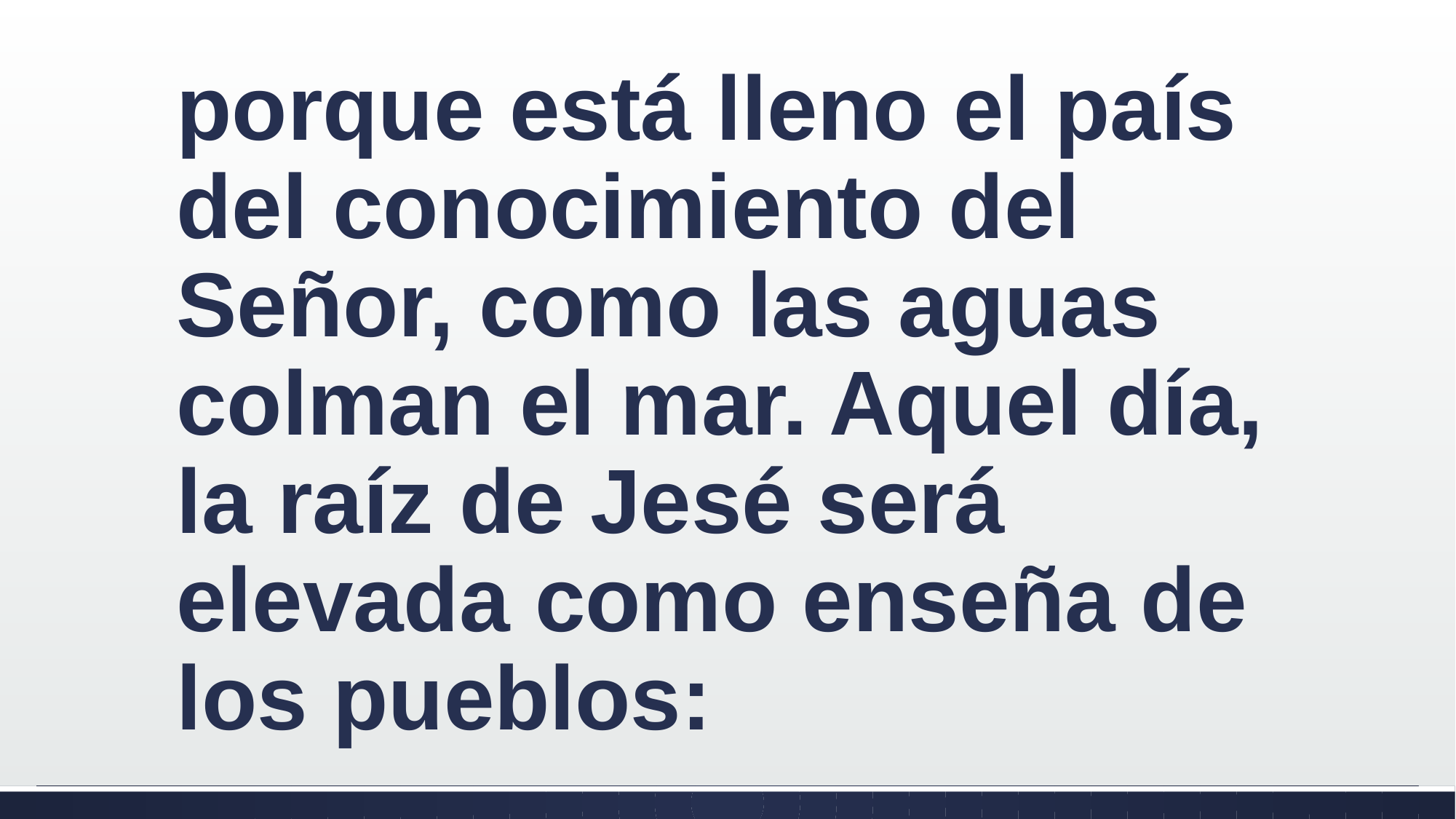

#
porque está lleno el país del conocimiento del Señor, como las aguas colman el mar. Aquel día, la raíz de Jesé será elevada como enseña de los pueblos: